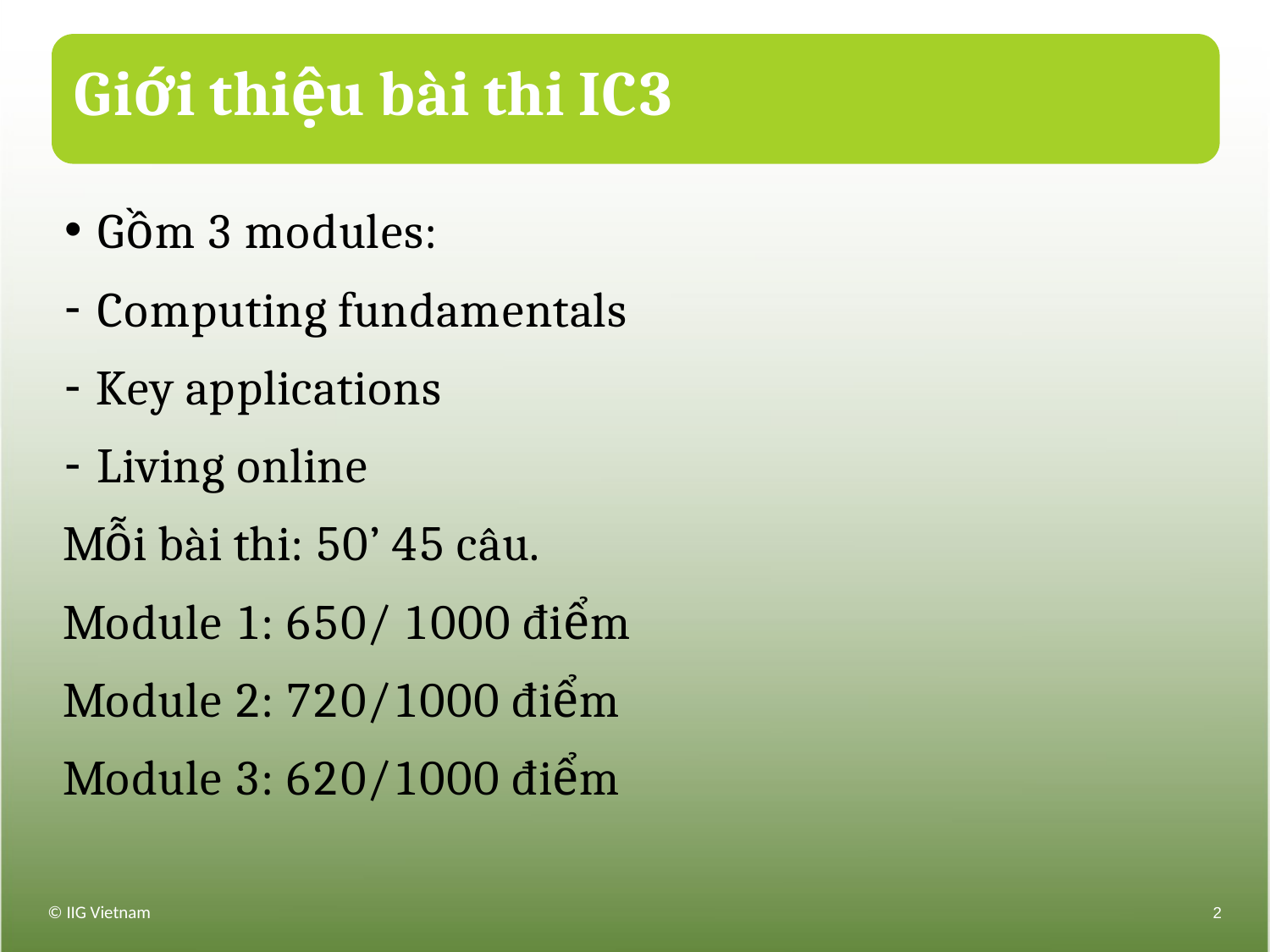

# Giới thiệu bài thi IC3
Gồm 3 modules:
Computing fundamentals
Key applications
Living online
Mỗi bài thi: 50’ 45 câu.
Module 1: 650/ 1000 điểm
Module 2: 720/1000 điểm
Module 3: 620/1000 điểm
© IIG Vietnam
2